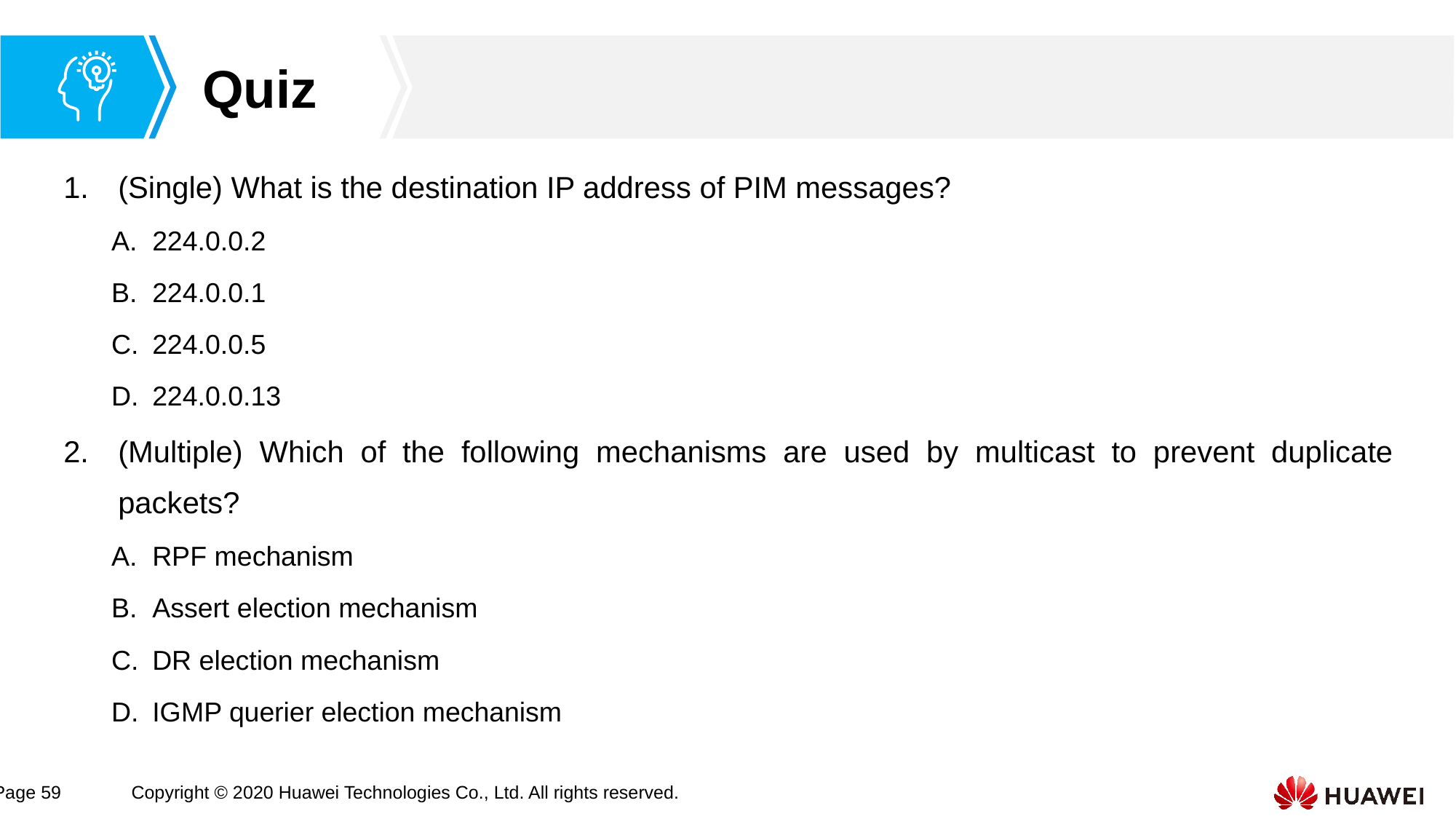

(Single) What is the destination IP address of PIM messages?
224.0.0.2
224.0.0.1
224.0.0.5
224.0.0.13
(Multiple) Which of the following mechanisms are used by multicast to prevent duplicate packets?
RPF mechanism
Assert election mechanism
DR election mechanism
IGMP querier election mechanism